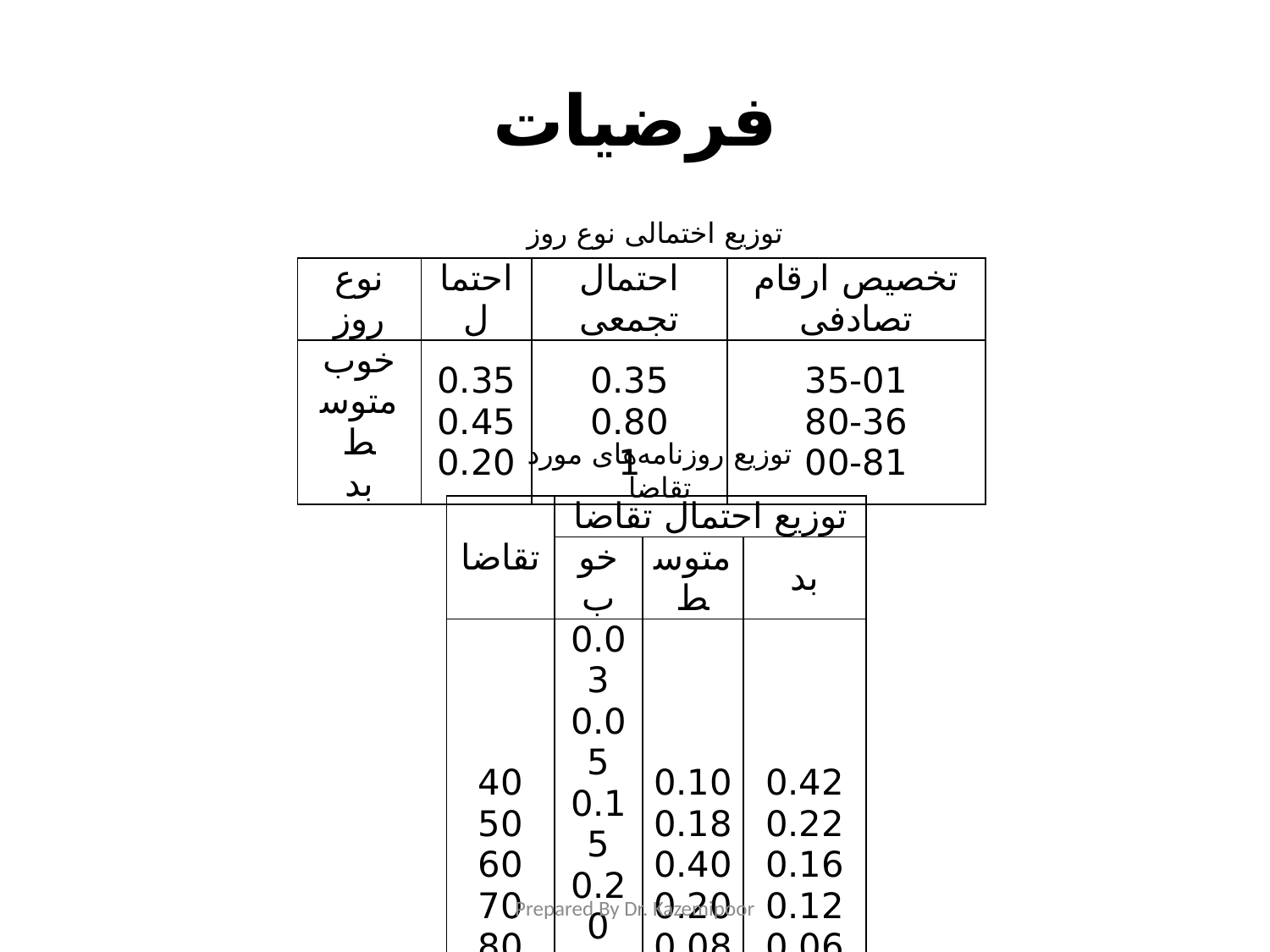

# فرضیات
توزیع اختمالی نوع روز
| نوع روز | احتمال | احتمال تجمعی | تخصیص ارقام تصادفی |
| --- | --- | --- | --- |
| خوب متوسط بد | 0.35 0.45 0.20 | 0.35 0.80 1 | 35-01 80-36 00-81 |
توزیع روزنامه‌های مورد تقاضا

| تقاضا | توزیع احتمال تقاضا |  |  |
| --- | --- | --- | --- |
|  | خوب | متوسط | بد |
| 40 50 60 70 80 90 100 | 0.03 0.05 0.15 0.20 0.35 0.15 0.07 | 0.10 0.18 0.40 0.20 0.08 04. 0.00 | 0.42 0.22 0.16 0.12 0.06 0.00 0.00 |
Prepared By Dr. Kazemipoor